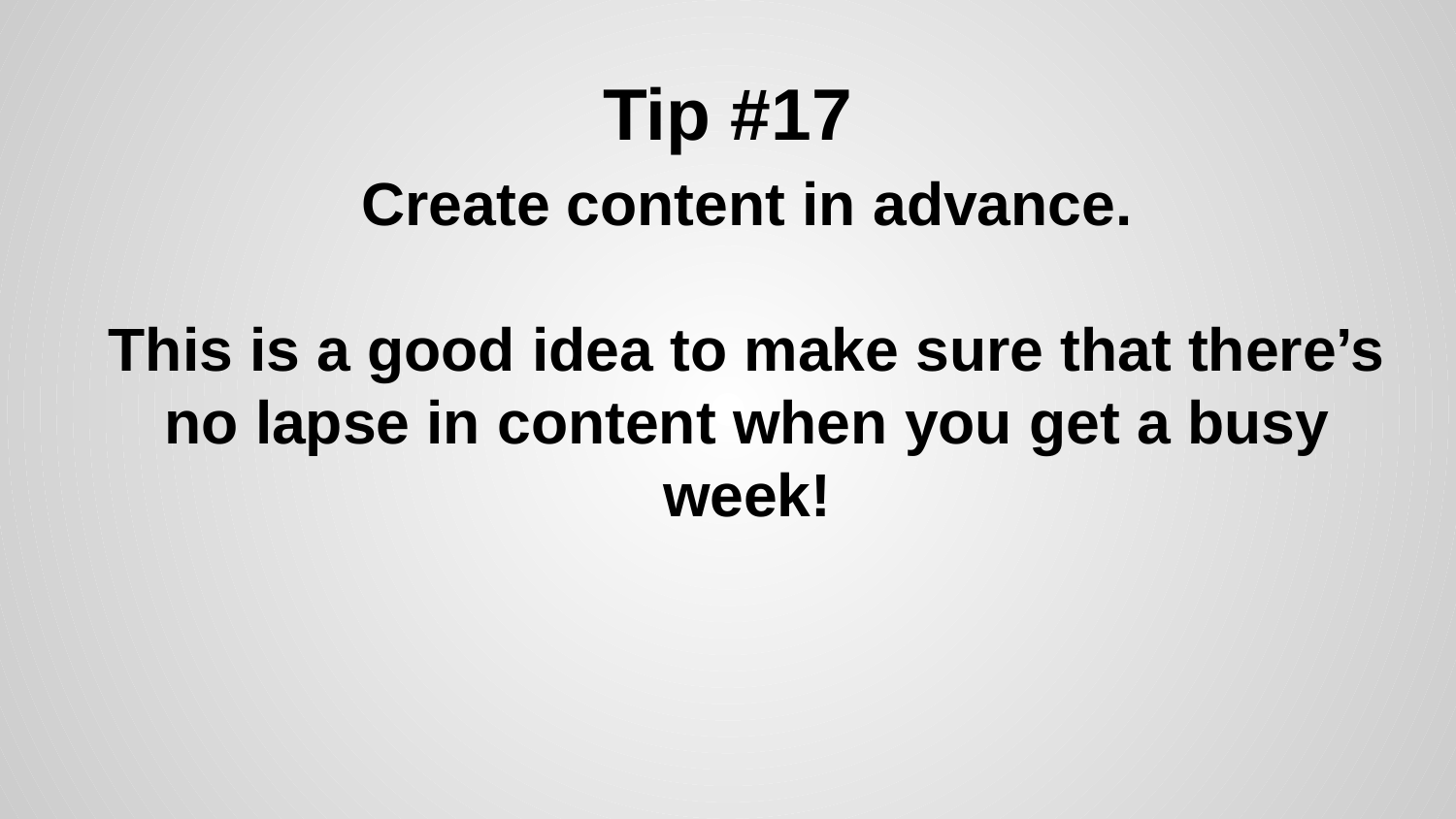

# Tip #17

Create content in advance.

This is a good idea to make sure that there’s no lapse in content when you get a busy week!